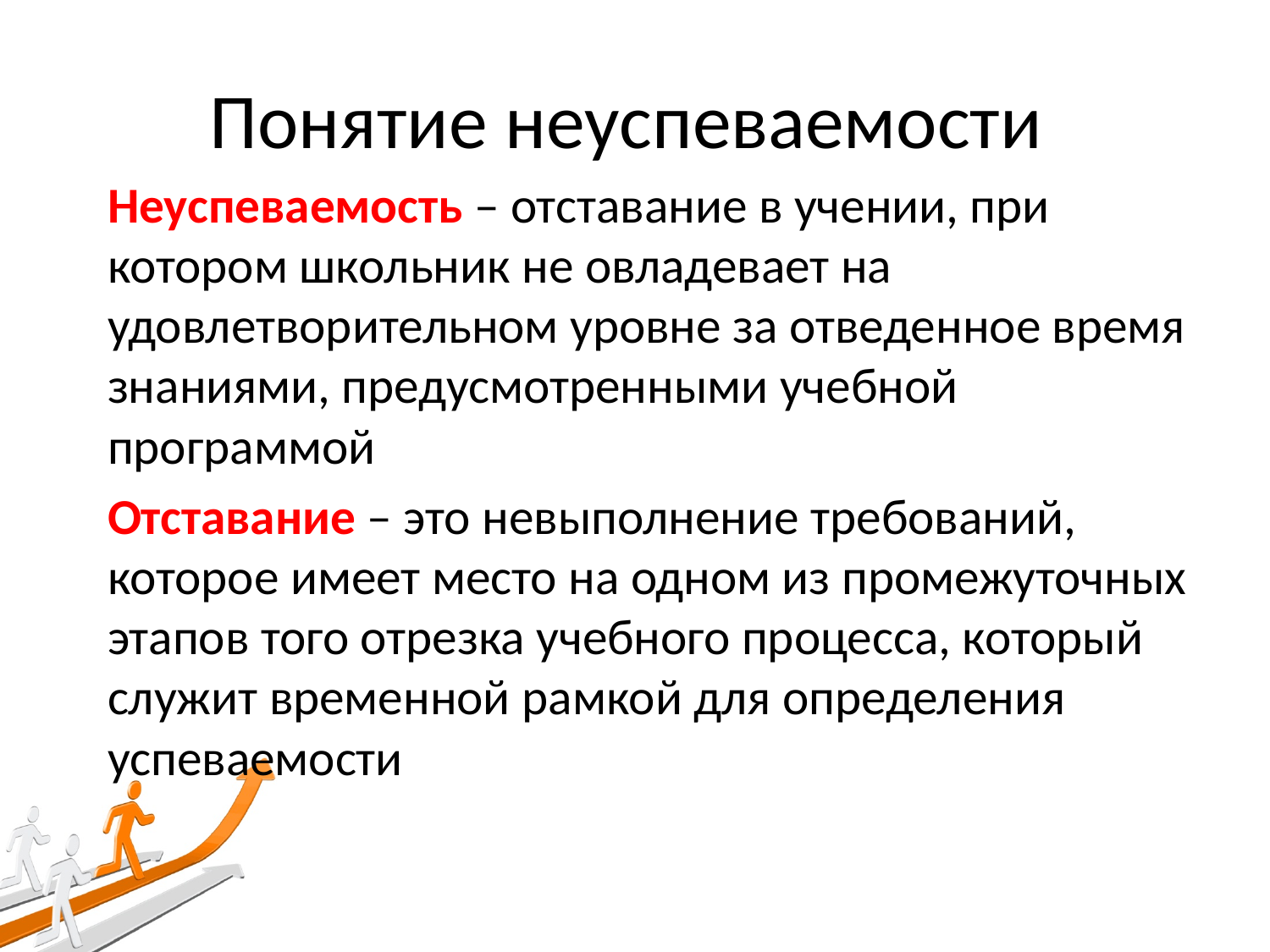

# Понятие неуспеваемости
Неуспеваемость – отставание в учении, при котором школьник не овладевает на удовлетворительном уровне за отведенное время знаниями, предусмотренными учебной программой
Отставание – это невыполнение требований, которое имеет место на одном из промежуточных этапов того отрезка учебного процесса, который служит временной рамкой для определения успеваемости